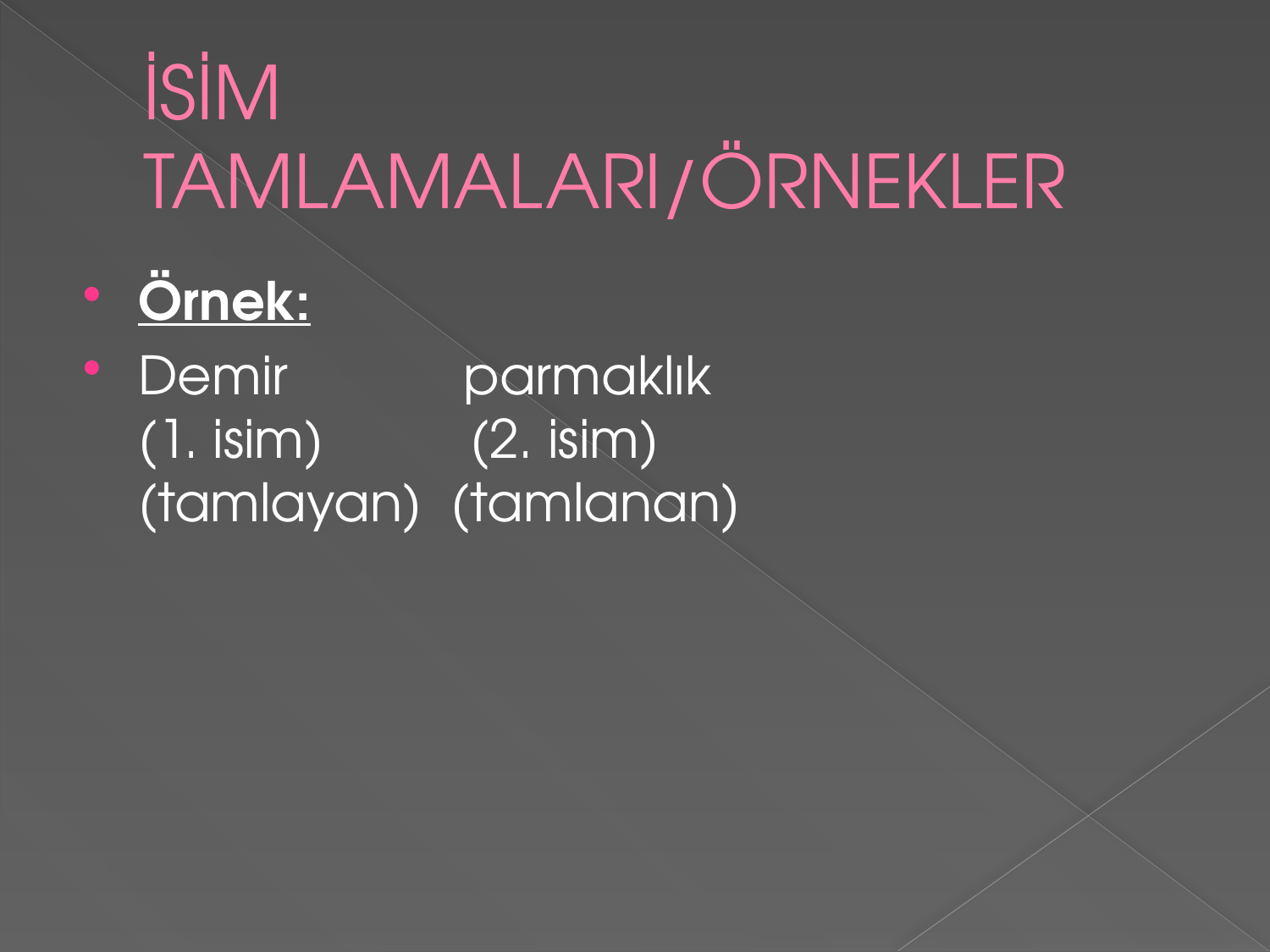

# İSİM TAMLAMALARI/ÖRNEKLER
Örnek:
Demir            parmaklık
(1. isim)          (2. isim)
(tamlayan)  (tamlanan)